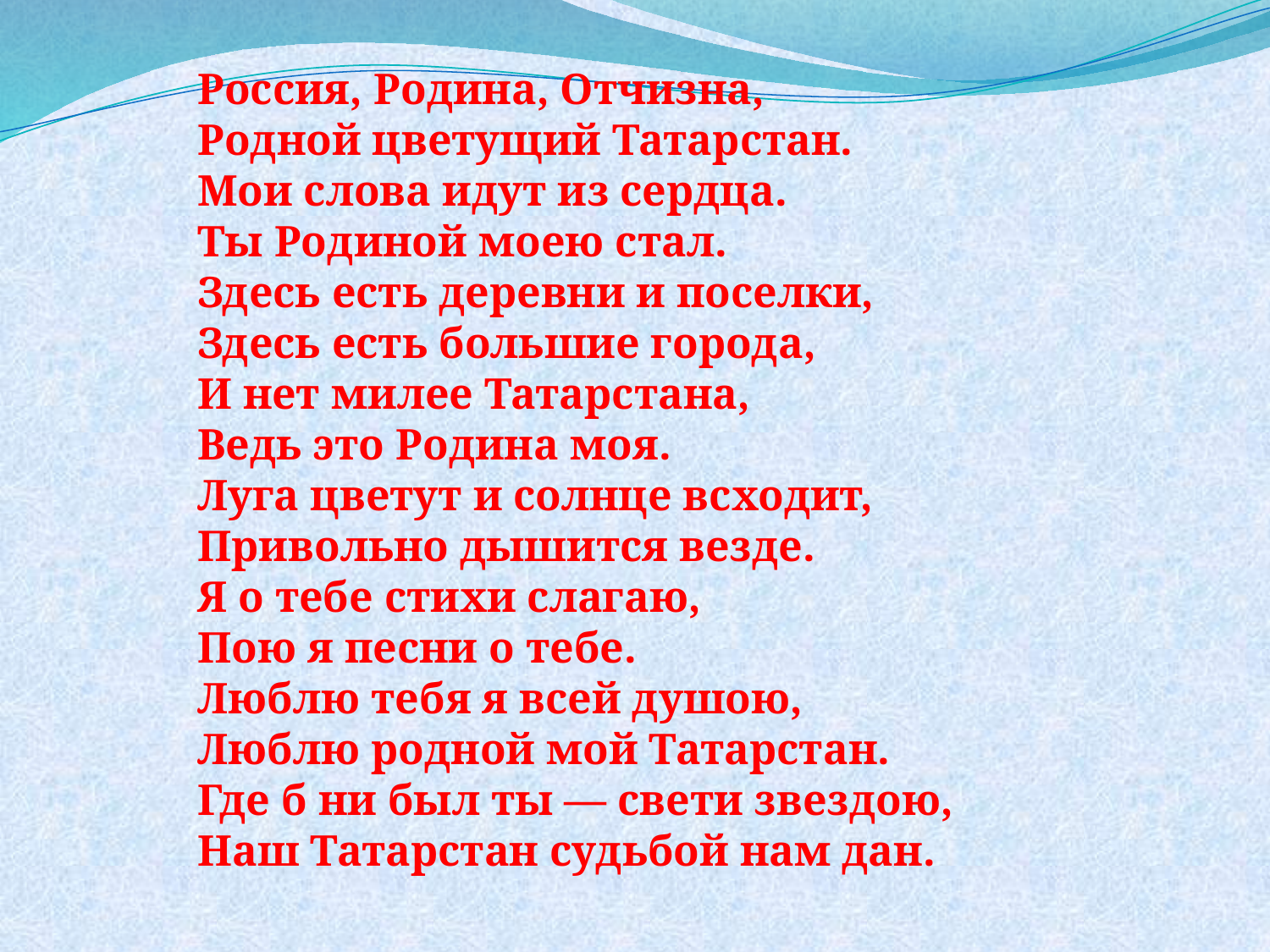

Россия, Родина, Отчизна,
Родной цветущий Татарстан.
Мои слова идут из сердца.
Ты Родиной моею стал.
Здесь есть деревни и поселки,
Здесь есть большие города,
И нет милее Татарстана,
Ведь это Родина моя.
Луга цветут и солнце всходит,
Привольно дышится везде.
Я о тебе стихи слагаю,
Пою я песни о тебе.
Люблю тебя я всей душою,
Люблю родной мой Татарстан.
Где б ни был ты — свети звездою,
Наш Татарстан судьбой нам дан.